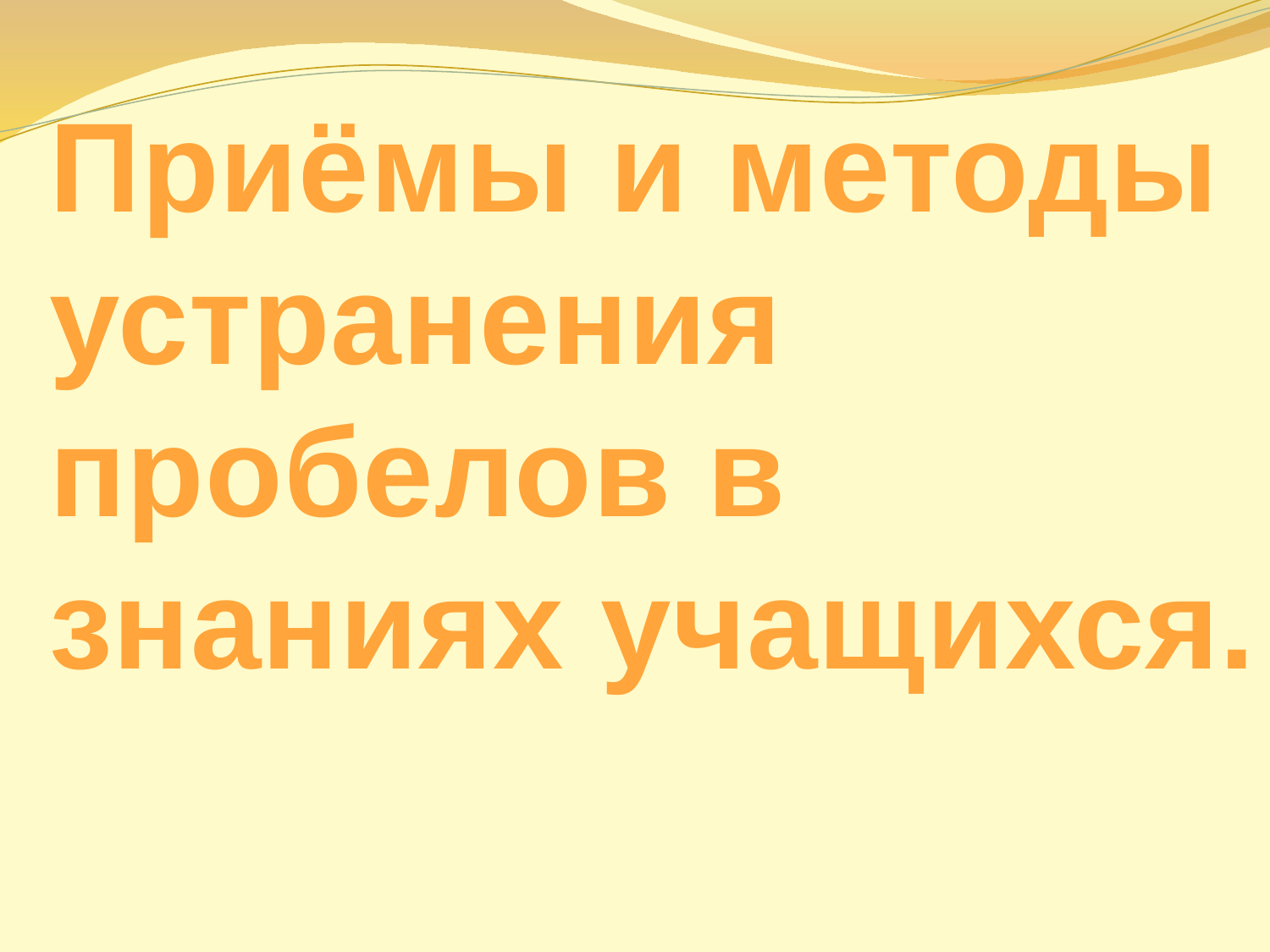

# Приёмы и методы устранения пробелов в знаниях учащихся.